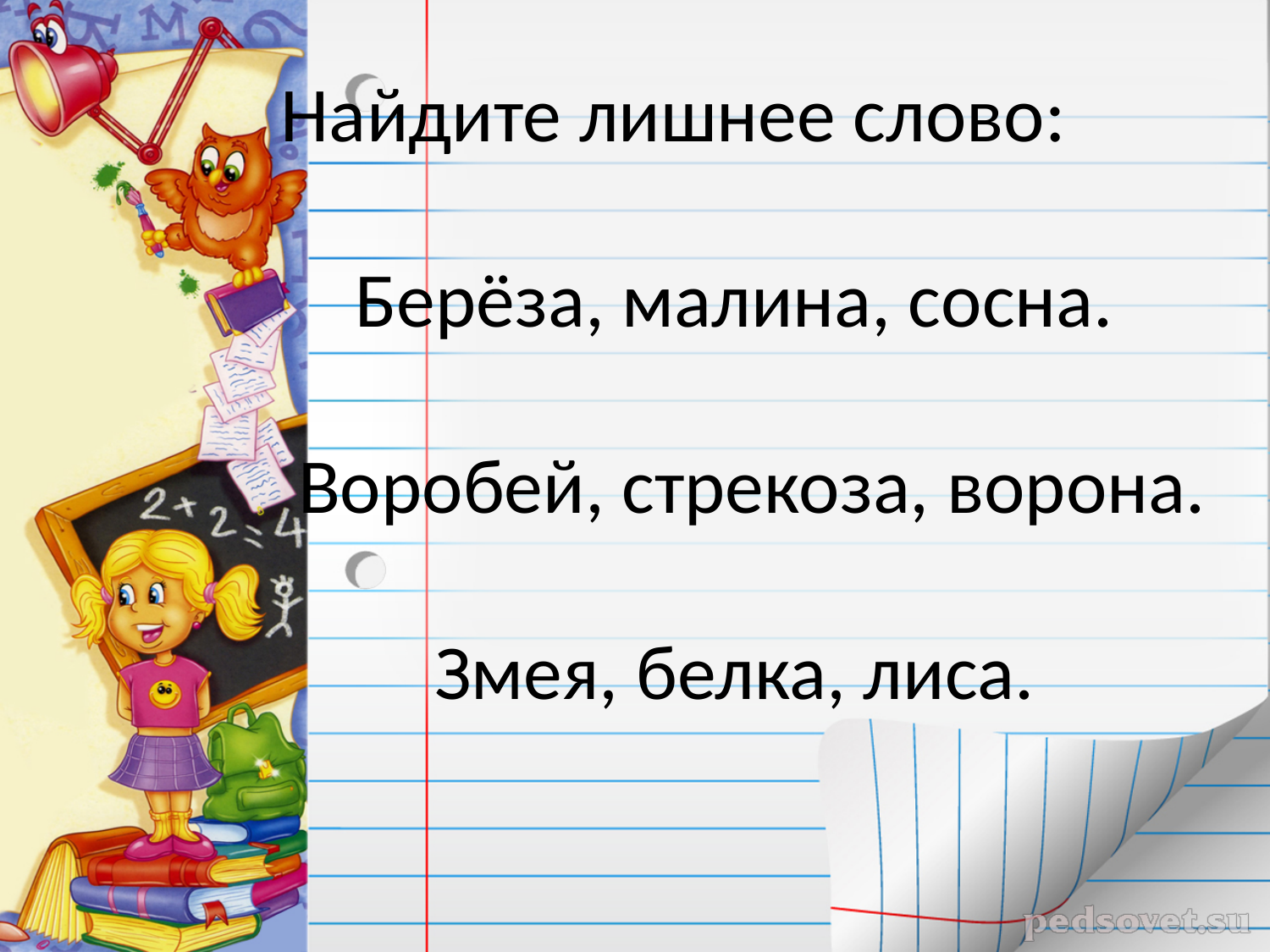

# Найдите лишнее слово: Берёза, малина, сосна. Воробей, стрекоза, ворона. Змея, белка, лиса.